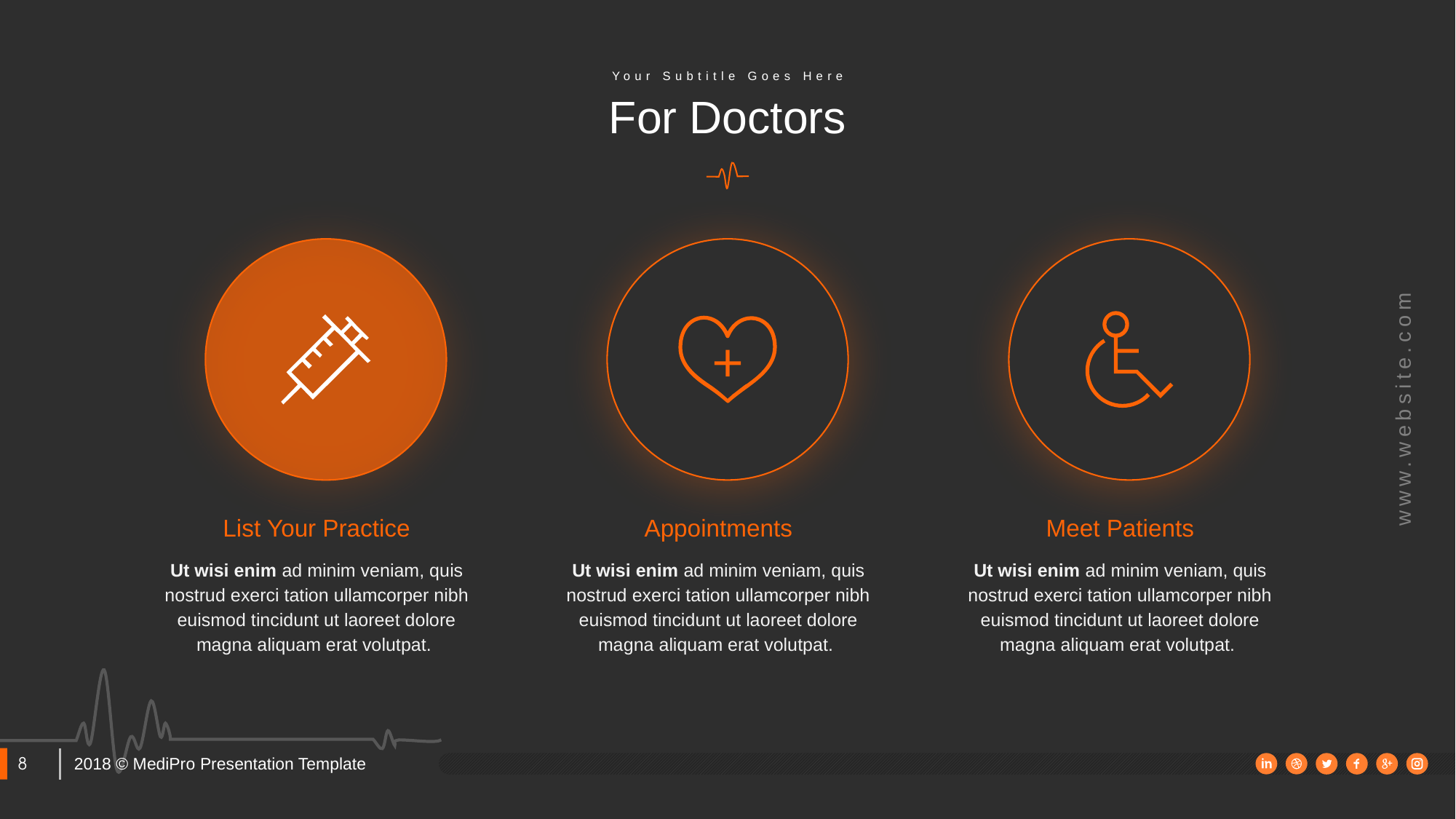

Your Subtitle Goes Here
For Doctors

List Your Practice
Ut wisi enim ad minim veniam, quis nostrud exerci tation ullamcorper nibh euismod tincidunt ut laoreet dolore magna aliquam erat volutpat.
Appointments
Ut wisi enim ad minim veniam, quis nostrud exerci tation ullamcorper nibh euismod tincidunt ut laoreet dolore magna aliquam erat volutpat.
Meet Patients
Ut wisi enim ad minim veniam, quis nostrud exerci tation ullamcorper nibh euismod tincidunt ut laoreet dolore magna aliquam erat volutpat.